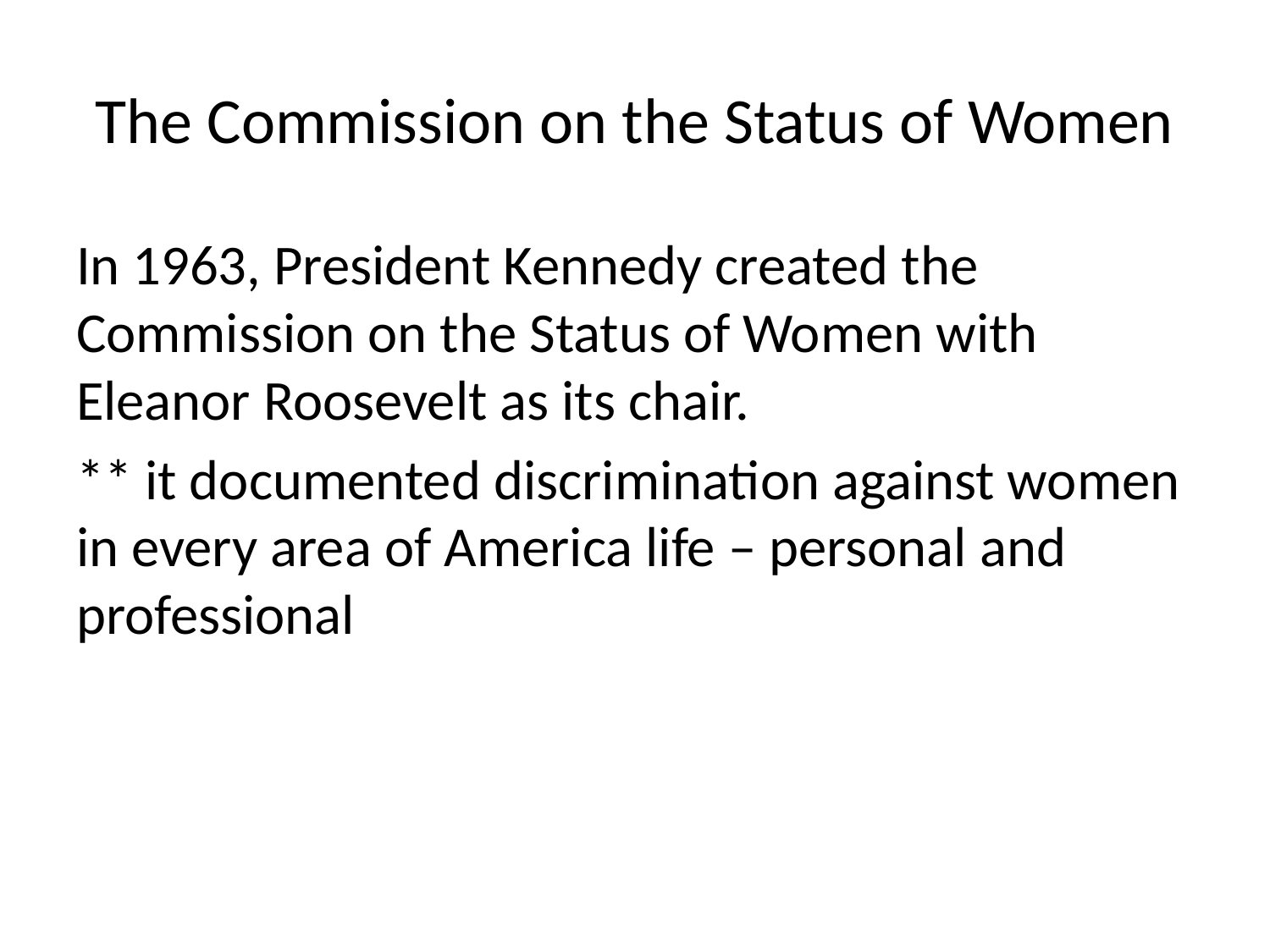

# The Commission on the Status of Women
In 1963, President Kennedy created the Commission on the Status of Women with Eleanor Roosevelt as its chair.
** it documented discrimination against women in every area of America life – personal and professional